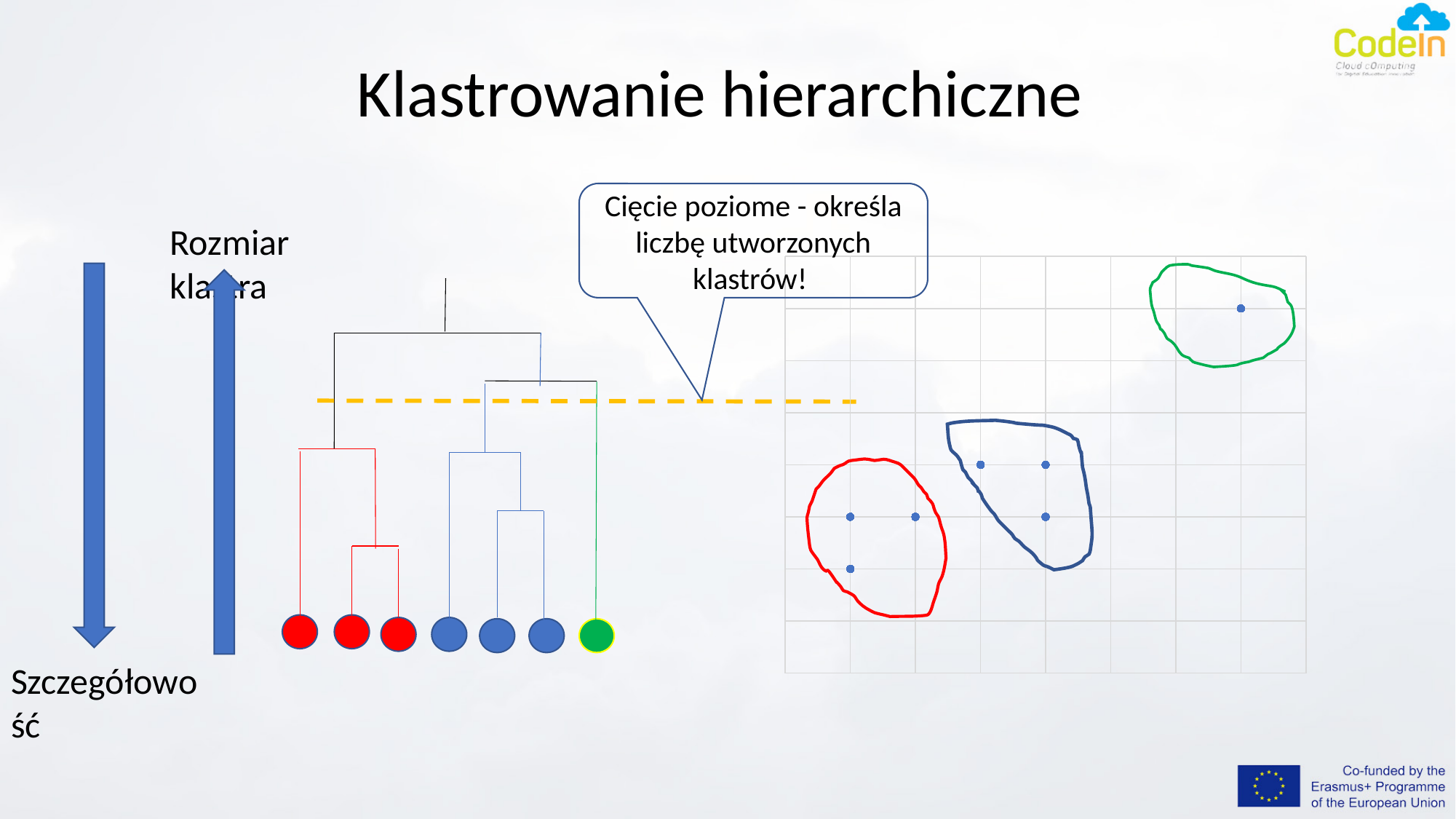

# Klastrowanie hierarchiczne

Cięcie poziome - określa liczbę utworzonych klastrów!
Rozmiar klastra

### Chart

| Category | Y |
|---|---|

Szczegółowość